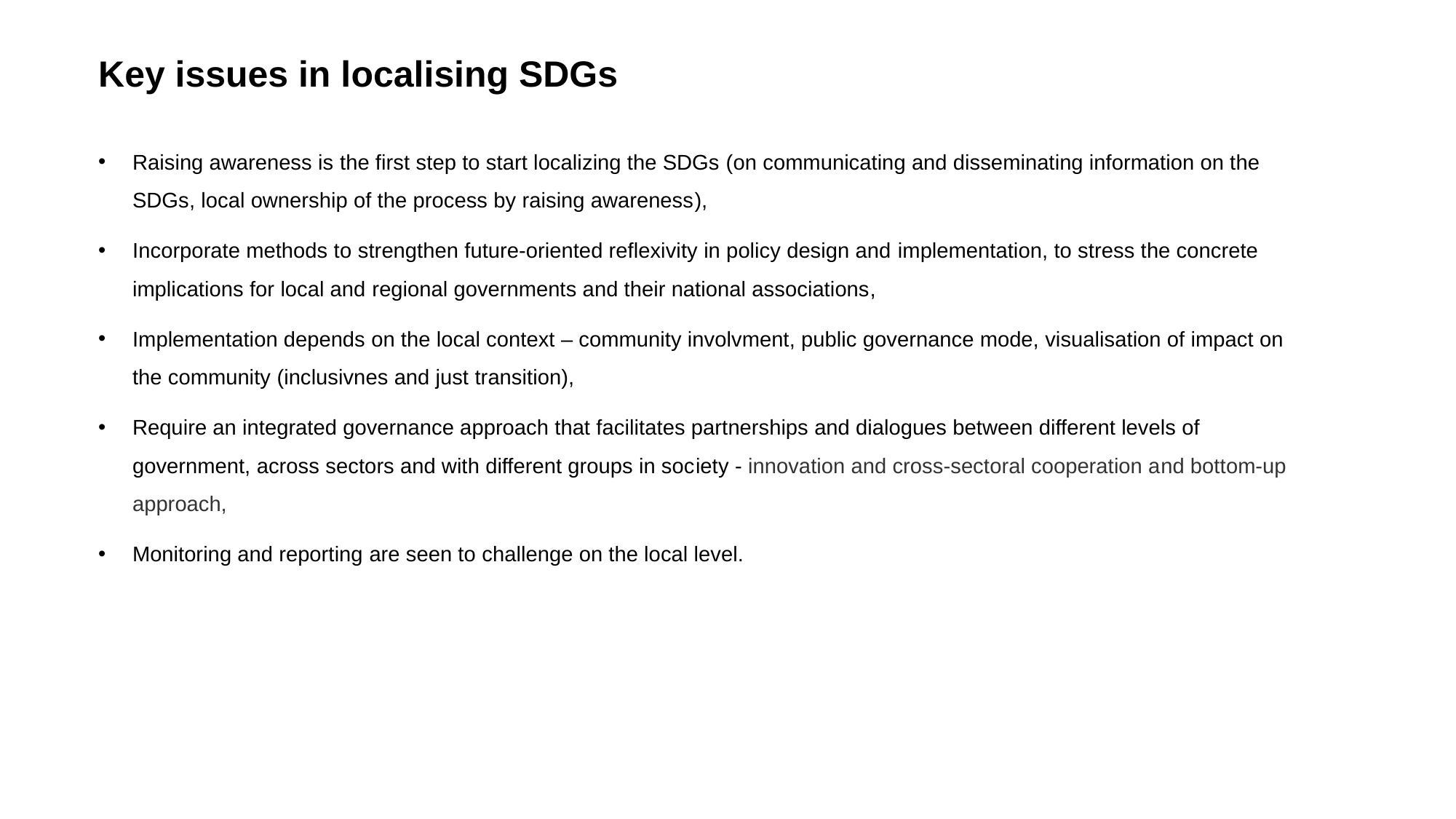

Key issues in localising SDGs
Raising awareness is the first step to start localizing the SDGs (on communicating and disseminating information on the SDGs, local ownership of the process by raising awareness),
Incorporate methods to strengthen future-oriented reflexivity in policy design and implementation, to stress the concrete implications for local and regional governments and their national associations,
Implementation depends on the local context – community involvment, public governance mode, visualisation of impact on the community (inclusivnes and just transition),
Require an integrated governance approach that facilitates partnerships and dialogues between different levels of government, across sectors and with different groups in society - innovation and cross-sectoral cooperation and bottom-up approach,
Monitoring and reporting are seen to challenge on the local level.